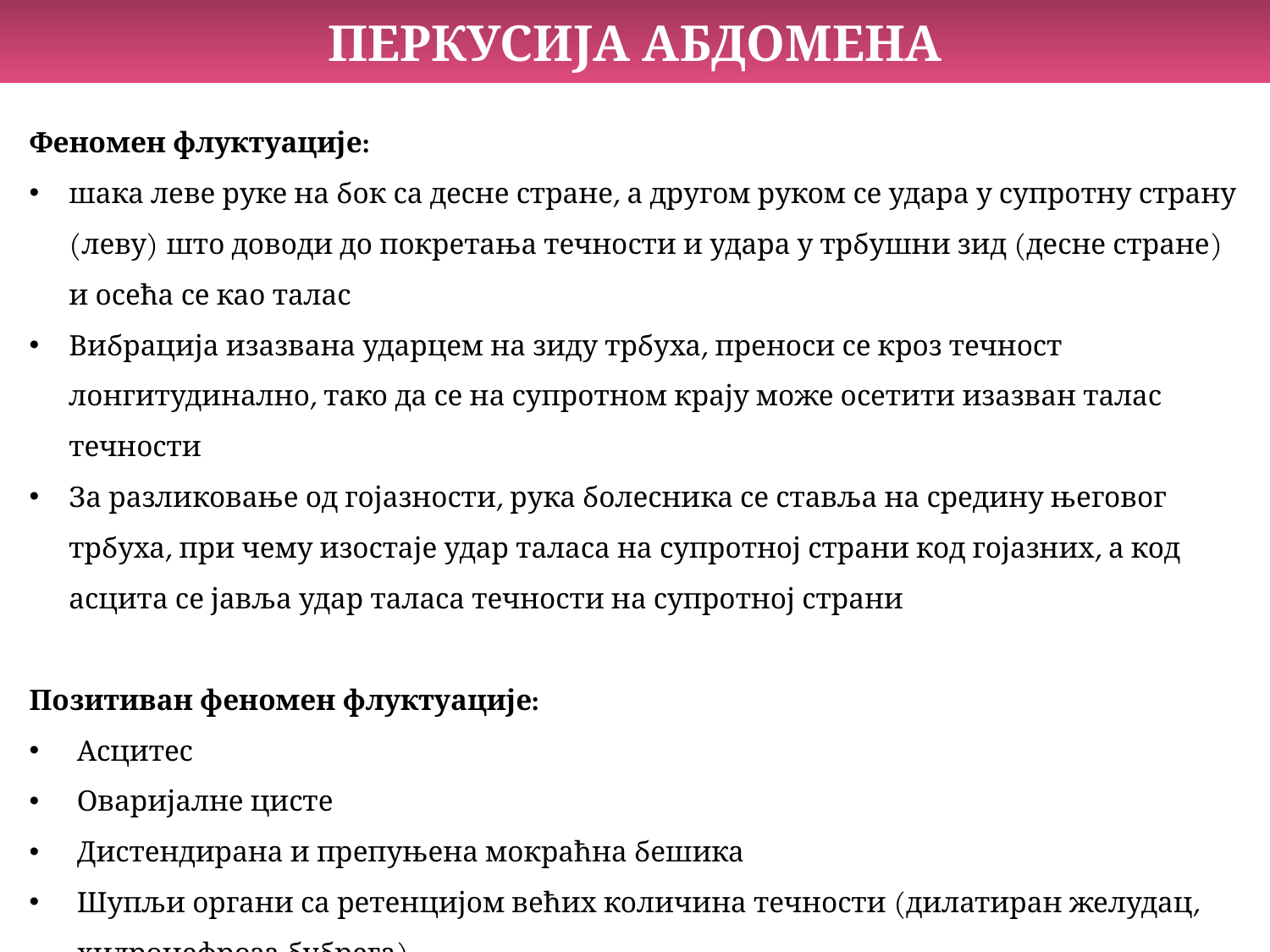

ПЕРКУСИЈА АБДОМЕНА

Феномен флуктуације:
шака леве руке на бок са десне стране, а другом руком се удара у супротну страну (леву) што доводи до покретања течности и удара у трбушни зид (десне стране) и осећа се као талас
Вибрација изазвана ударцем на зиду трбуха, преноси се кроз течност лонгитудинално, тако да се на супротном крају може осетити изазван талас течности
За разликовање од гојазности, рука болесника се ставља на средину његовог трбуха, при чему изостаје удар таласа на супротној страни код гојазних, а код асцита се јавља удар таласа течности на супротној страни

Позитиван феномен флуктуације:
Асцитес
Оваријалне цисте
Дистендирана и препуњена мокраћна бешика
Шупљи органи са ретенцијом већих количина течности (дилатиран желудац, хидронефроза бубрега)